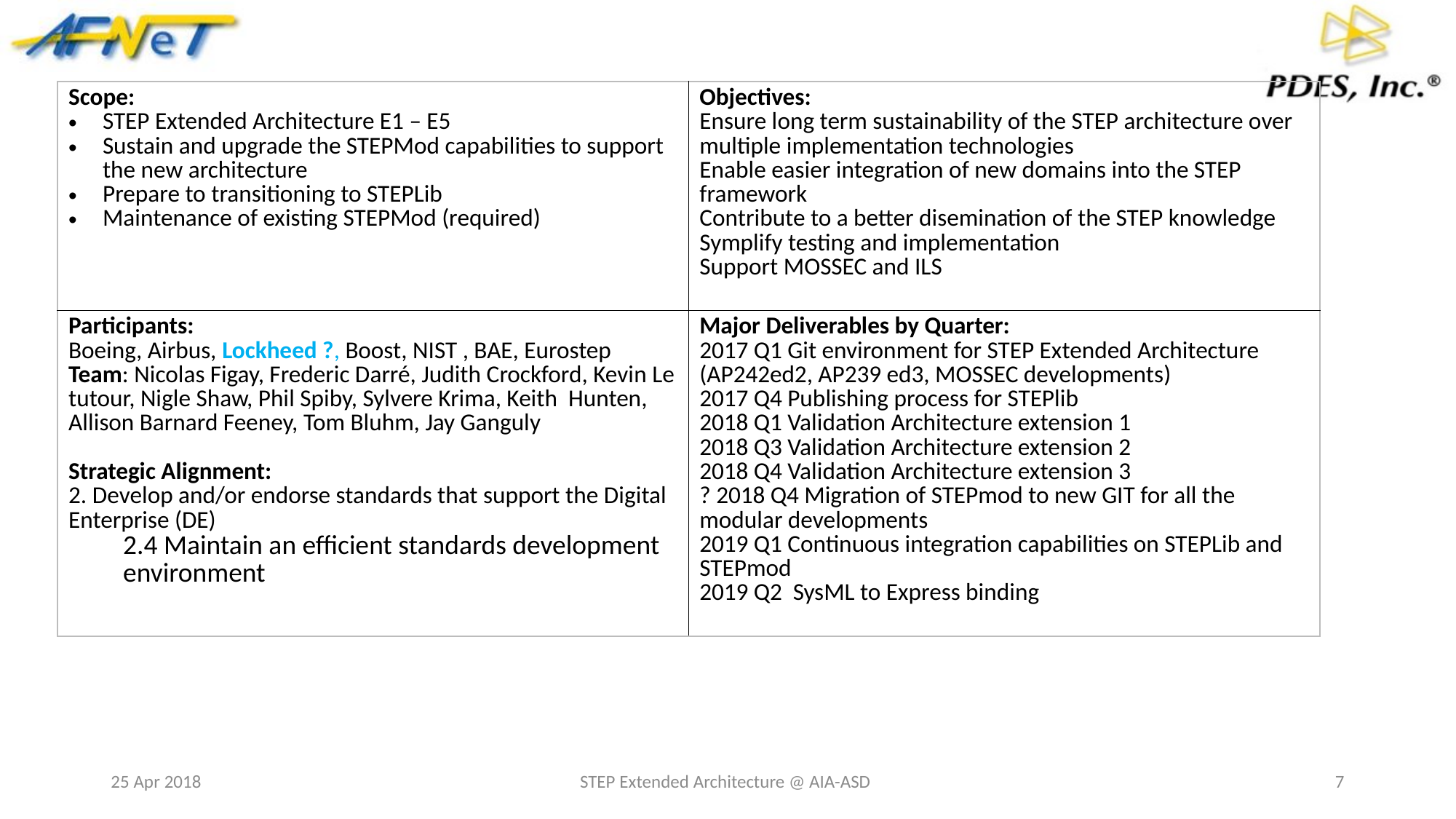

| Scope: STEP Extended Architecture E1 – E5 Sustain and upgrade the STEPMod capabilities to support the new architecture Prepare to transitioning to STEPLib Maintenance of existing STEPMod (required) | Objectives: Ensure long term sustainability of the STEP architecture over multiple implementation technologies Enable easier integration of new domains into the STEP framework Contribute to a better disemination of the STEP knowledge Symplify testing and implementation Support MOSSEC and ILS |
| --- | --- |
| Participants: Boeing, Airbus, Lockheed ?, Boost, NIST , BAE, Eurostep Team: Nicolas Figay, Frederic Darré, Judith Crockford, Kevin Le tutour, Nigle Shaw, Phil Spiby, Sylvere Krima, Keith Hunten, Allison Barnard Feeney, Tom Bluhm, Jay Ganguly Strategic Alignment: 2. Develop and/or endorse standards that support the Digital Enterprise (DE) 2.4 Maintain an efficient standards development environment | Major Deliverables by Quarter: 2017 Q1 Git environment for STEP Extended Architecture (AP242ed2, AP239 ed3, MOSSEC developments) 2017 Q4 Publishing process for STEPlib 2018 Q1 Validation Architecture extension 1 2018 Q3 Validation Architecture extension 2 2018 Q4 Validation Architecture extension 3 ? 2018 Q4 Migration of STEPmod to new GIT for all the modular developments 2019 Q1 Continuous integration capabilities on STEPLib and STEPmod 2019 Q2 SysML to Express binding |
25 Apr 2018
STEP Extended Architecture @ AIA-ASD
7